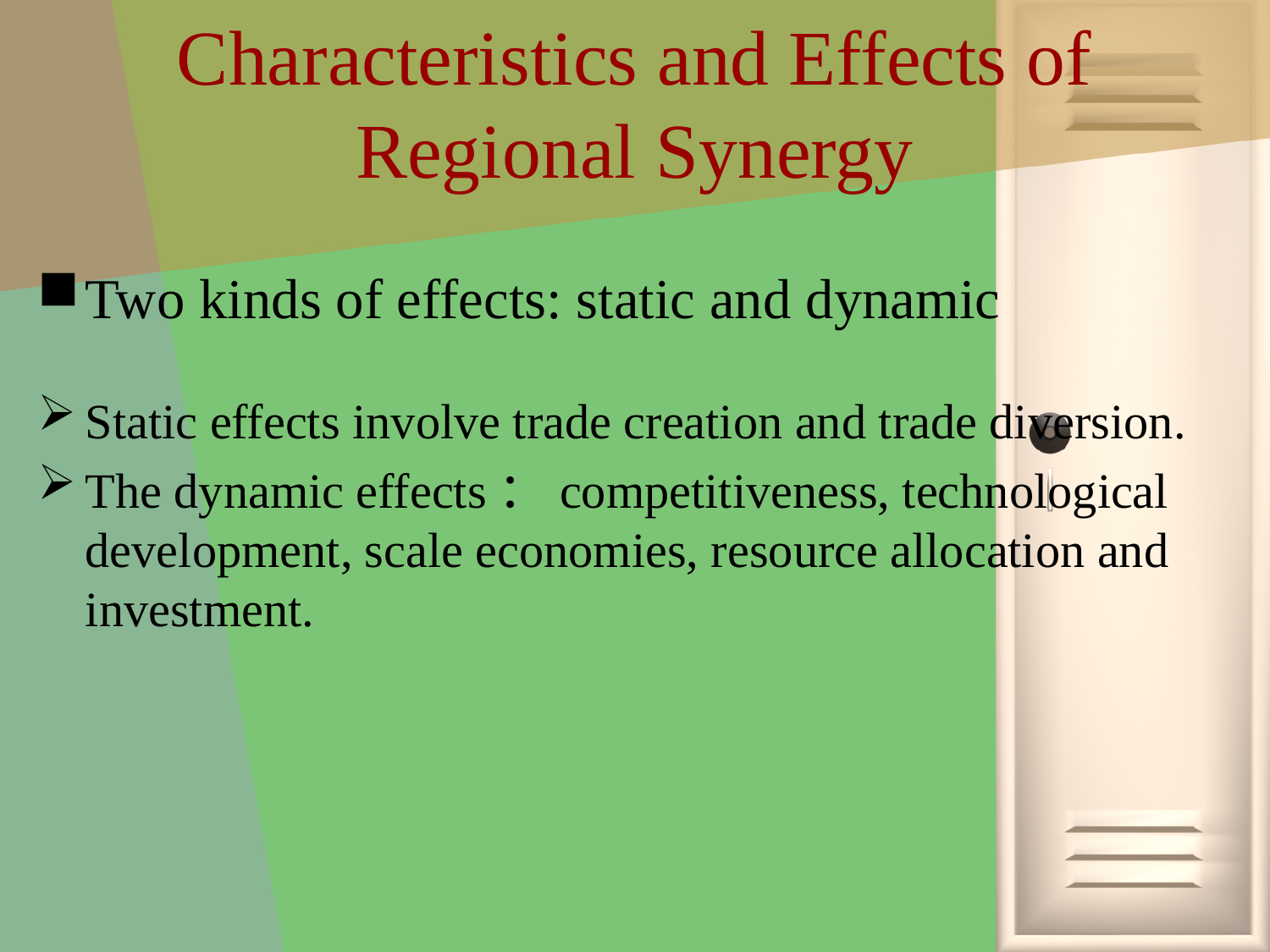

# Characteristics and Effects of Regional Synergy
Two kinds of effects: static and dynamic

Static effects involve trade creation and trade diversion.
The dynamic effects：competitiveness, technological development, scale economies, resource allocation and investment.